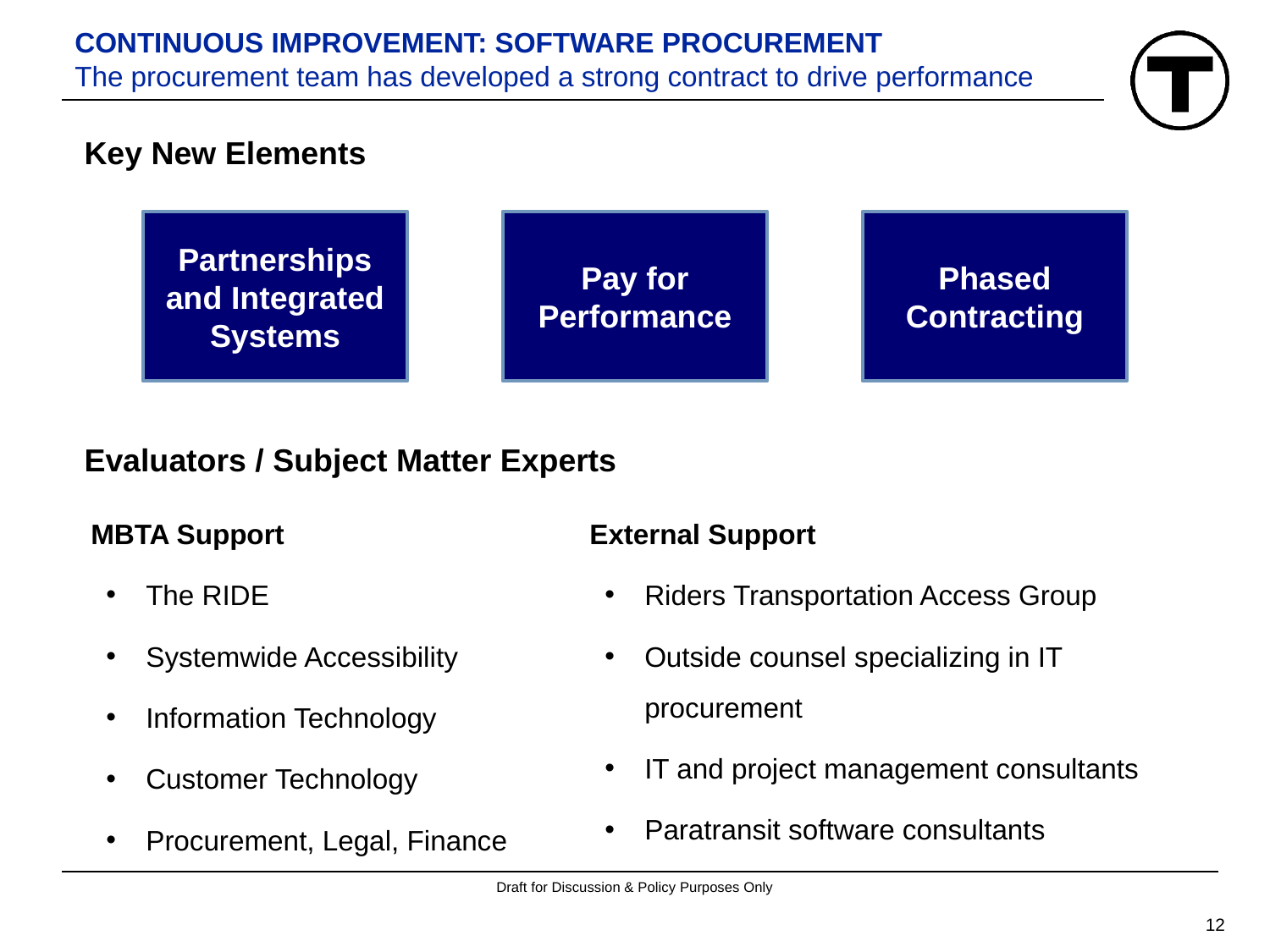

# CONTINUOUS IMPROVEMENT: SOFTWARE PROCUREMENT The procurement team has developed a strong contract to drive performance
Key New Elements
Partnerships and Integrated Systems
Pay for Performance
Phased Contracting
Evaluators / Subject Matter Experts
MBTA Support
The RIDE
Systemwide Accessibility
Information Technology
Customer Technology
Procurement, Legal, Finance
External Support
Riders Transportation Access Group
Outside counsel specializing in IT procurement
IT and project management consultants
Paratransit software consultants